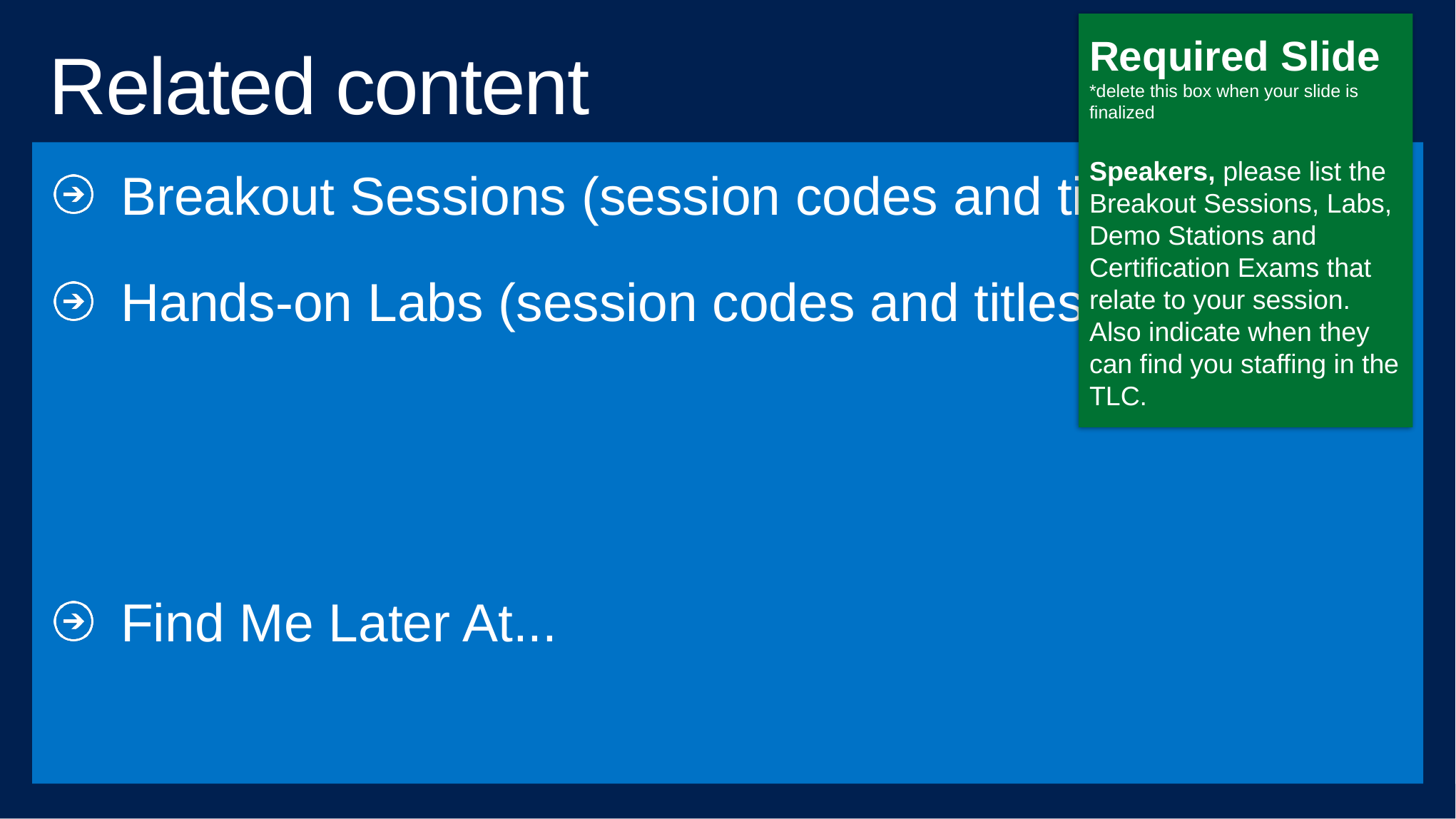

Required Slide
*delete this box when your slide is finalized

Speakers, please list the Breakout Sessions, Labs, Demo Stations and Certification Exams that relate to your session. Also indicate when they can find you staffing in the TLC.
# Related content

Breakout Sessions (session codes and titles)
Hands-on Labs (session codes and titles)
Find Me Later At...